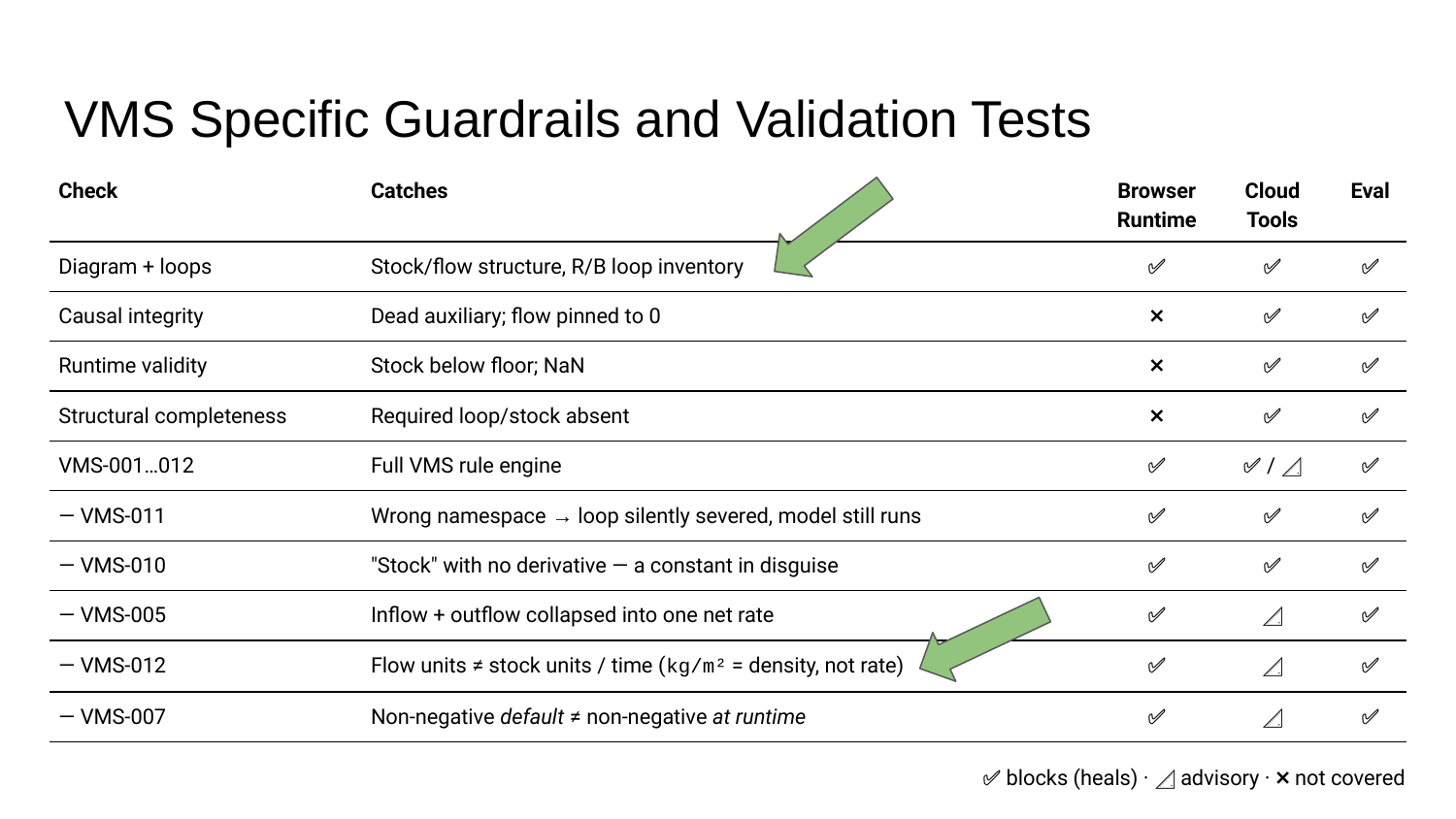

# VMS Specific Guardrails and Validation Tests
| Check | Catches | Browser Runtime | Cloud Tools | Eval |
| --- | --- | --- | --- | --- |
| Diagram + loops | Stock/flow structure, R/B loop inventory | ✅ | ✅ | ✅ |
| Causal integrity | Dead auxiliary; flow pinned to 0 | ❌ | ✅ | ✅ |
| Runtime validity | Stock below floor; NaN | ❌ | ✅ | ✅ |
| Structural completeness | Required loop/stock absent | ❌ | ✅ | ✅ |
| VMS-001…012 | Full VMS rule engine | ✅ | ✅ / 📐 | ✅ |
| — VMS-011 | Wrong namespace → loop silently severed, model still runs | ✅ | ✅ | ✅ |
| — VMS-010 | "Stock" with no derivative — a constant in disguise | ✅ | ✅ | ✅ |
| — VMS-005 | Inflow + outflow collapsed into one net rate | ✅ | 📐 | ✅ |
| — VMS-012 | Flow units ≠ stock units / time (kg/m² = density, not rate) | ✅ | 📐 | ✅ |
| — VMS-007 | Non-negative default ≠ non-negative at runtime | ✅ | 📐 | ✅ |

✅ blocks (heals) · 📐 advisory · ❌ not covered